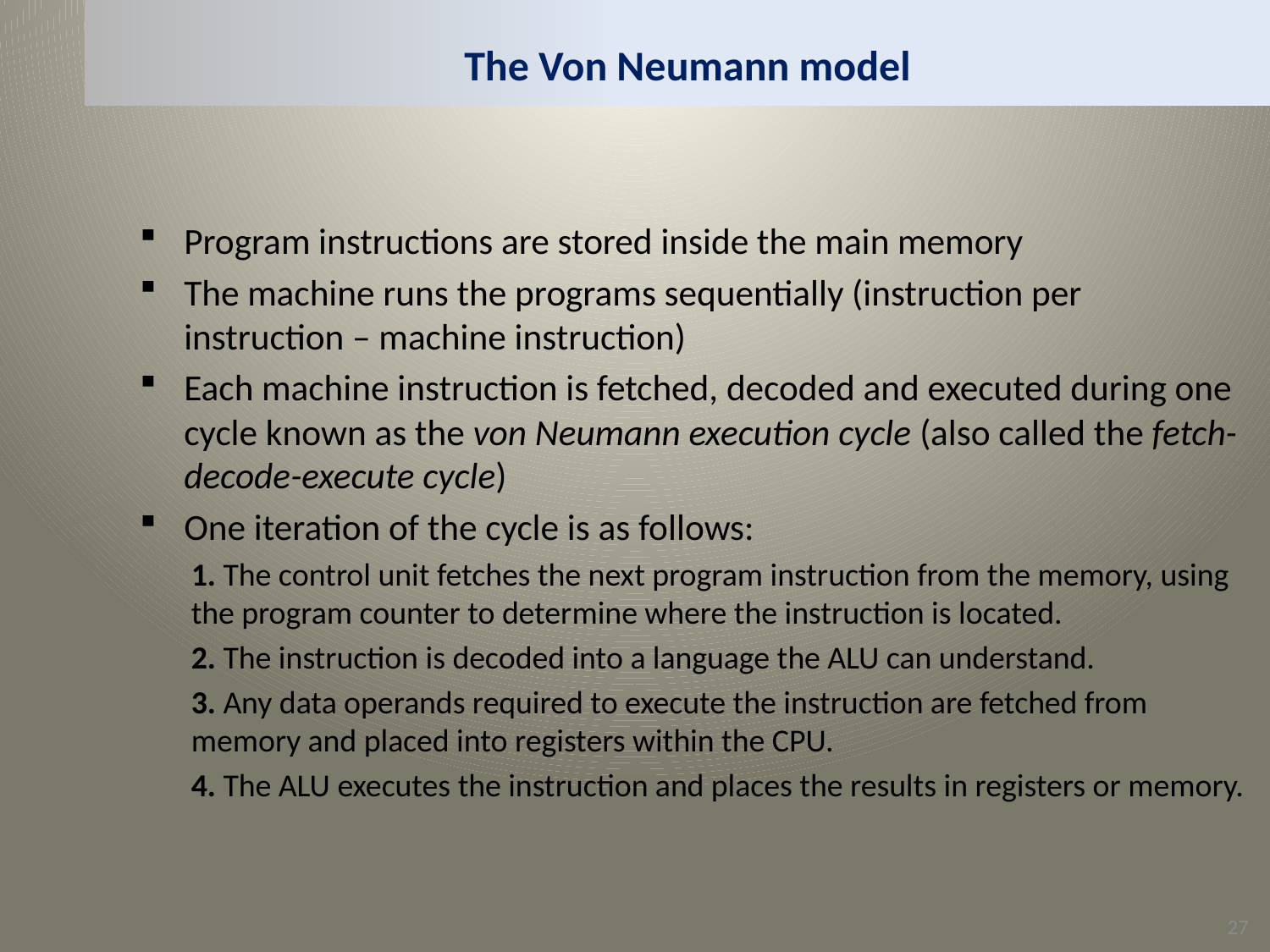

# The Von Neumann model
Program instructions are stored inside the main memory
The machine runs the programs sequentially (instruction per instruction – machine instruction)
Each machine instruction is fetched, decoded and executed during one cycle known as the von Neumann execution cycle (also called the fetch-decode-execute cycle)
One iteration of the cycle is as follows:
1. The control unit fetches the next program instruction from the memory, using the program counter to determine where the instruction is located.
2. The instruction is decoded into a language the ALU can understand.
3. Any data operands required to execute the instruction are fetched from memory and placed into registers within the CPU.
4. The ALU executes the instruction and places the results in registers or memory.